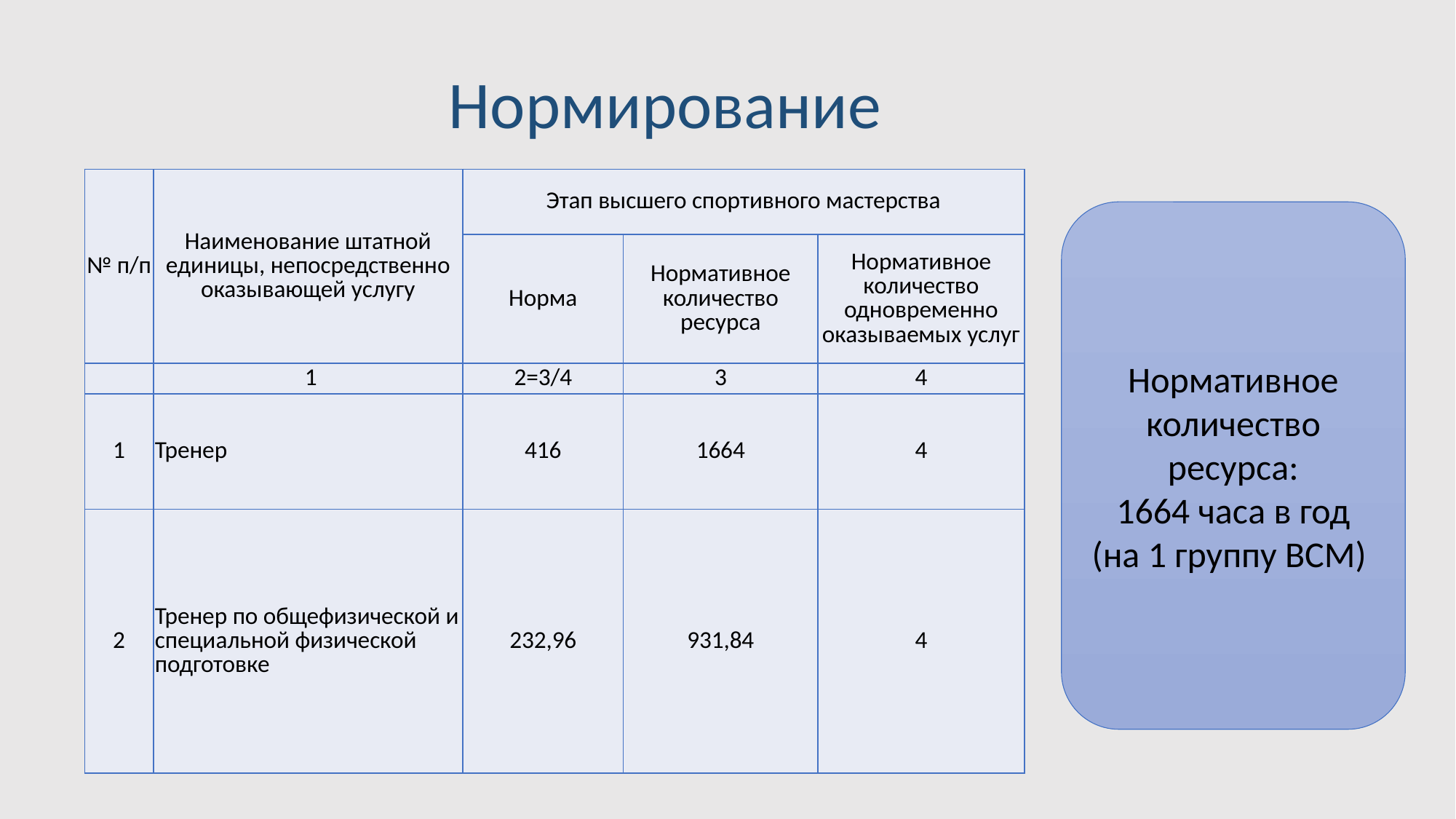

# Нормирование
| № п/п | Наименование штатной единицы, непосредственно оказывающей услугу | Этап высшего спортивного мастерства |  |  |
| --- | --- | --- | --- | --- |
|  |  | Норма | Нормативное количество ресурса | Нормативное количество одновременно оказываемых услуг |
|  | 1 | 2=3/4 | 3 | 4 |
| 1 | Тренер | 416 | 1664 | 4 |
| 2 | Тренер по общефизической и специальной физической подготовке | 232,96 | 931,84 | 4 |
Нормативное количество ресурса:
1664 часа в год (на 1 группу ВСМ)